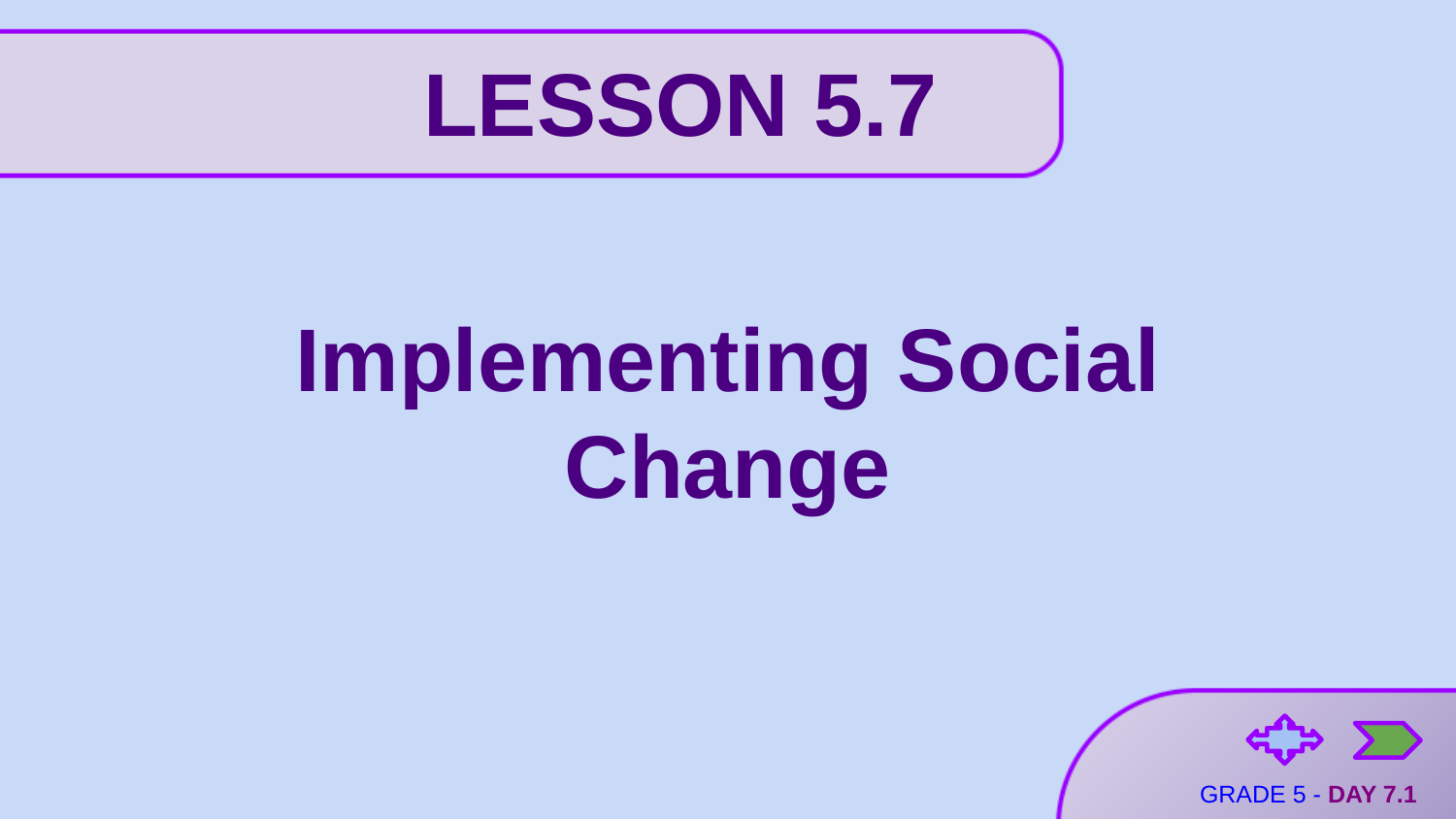

LESSON 5.7
# Implementing Social Change

GRADE 5 - DAY 7.1